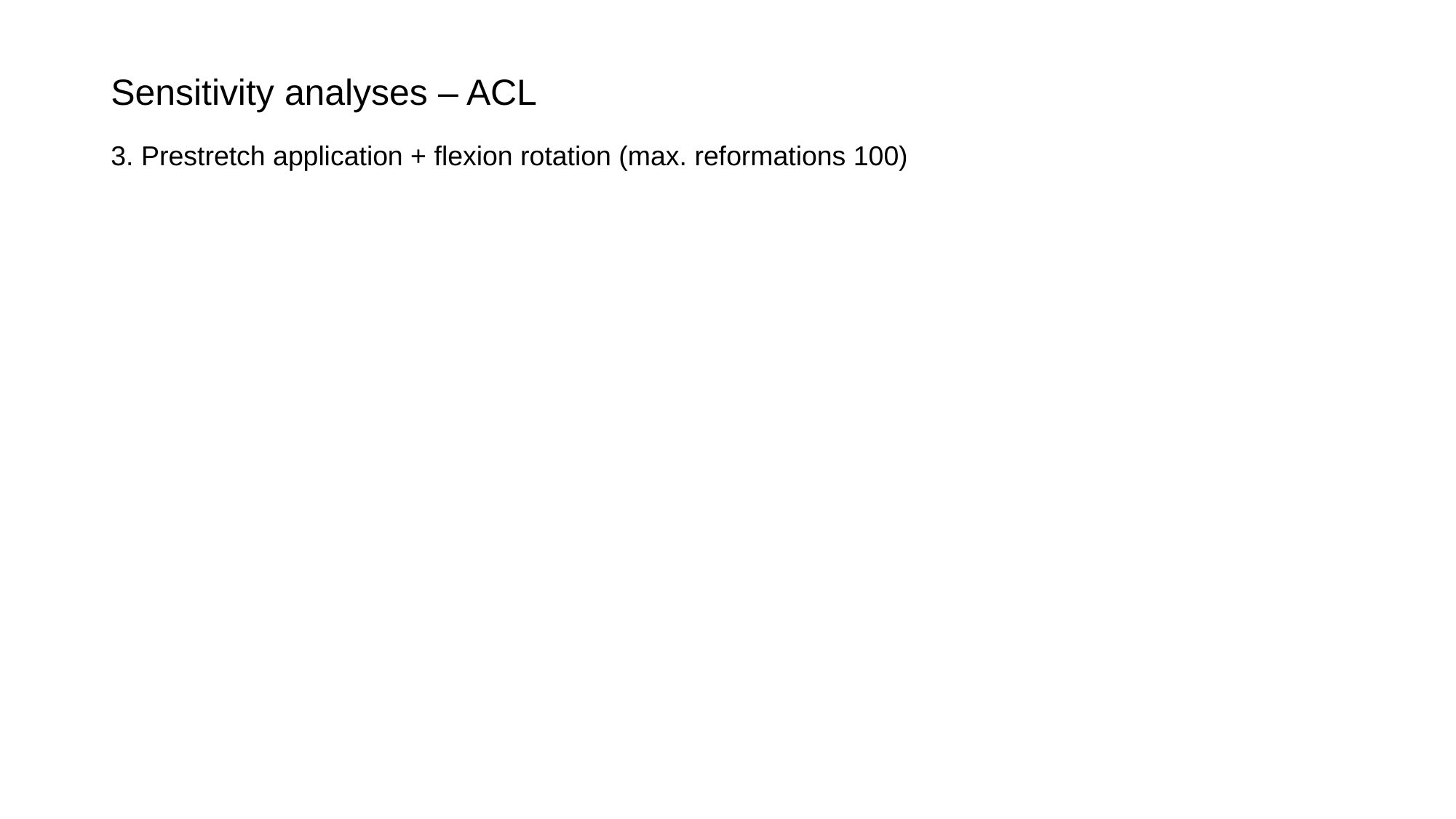

# Sensitivity analyses – ACL 3. Prestretch application + flexion rotation (max. reformations 100)